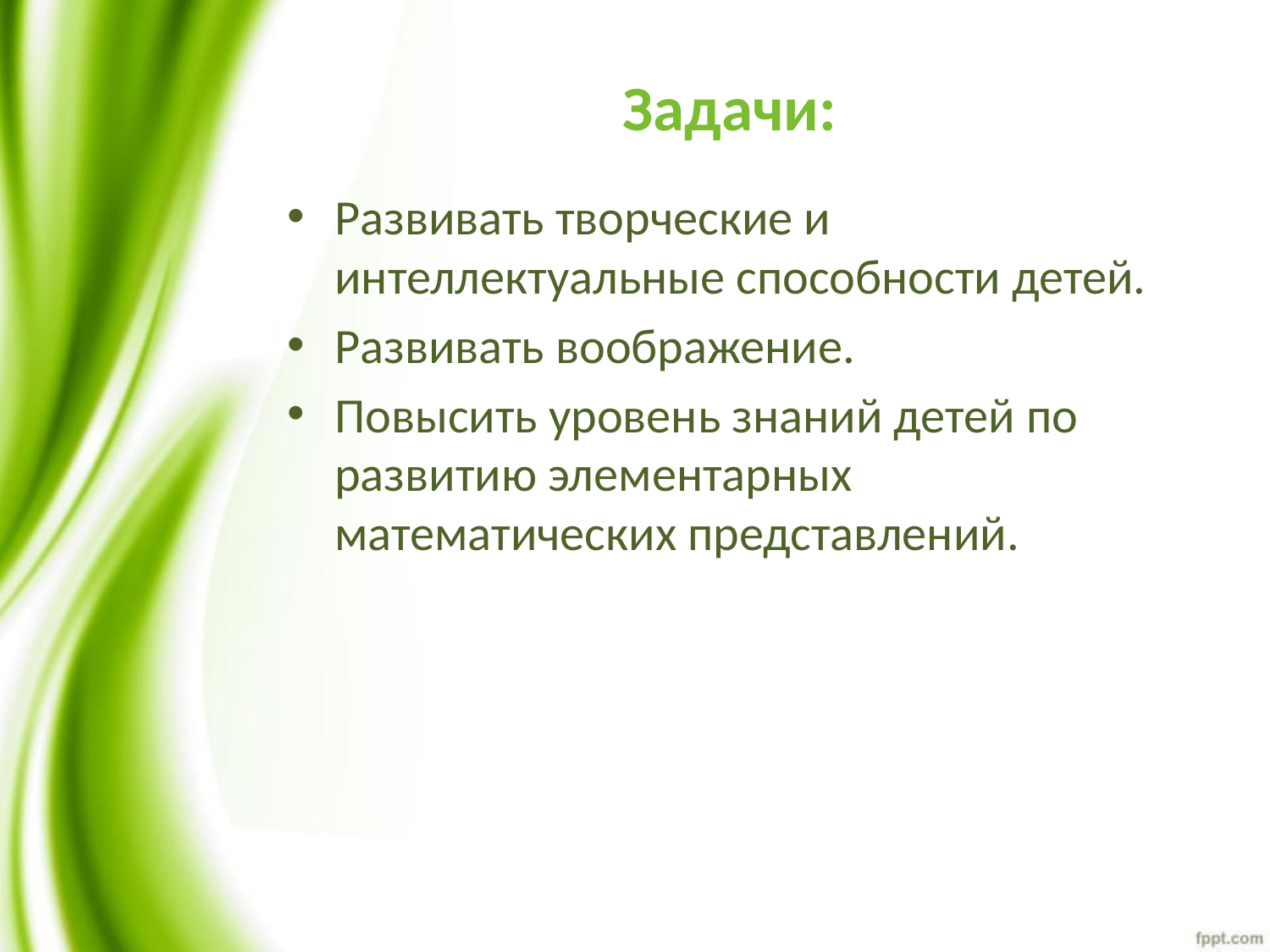

# Задачи:
Развивать творческие и интеллектуальные способности детей.
Развивать воображение.
Повысить уровень знаний детей по развитию элементарных математических представлений.